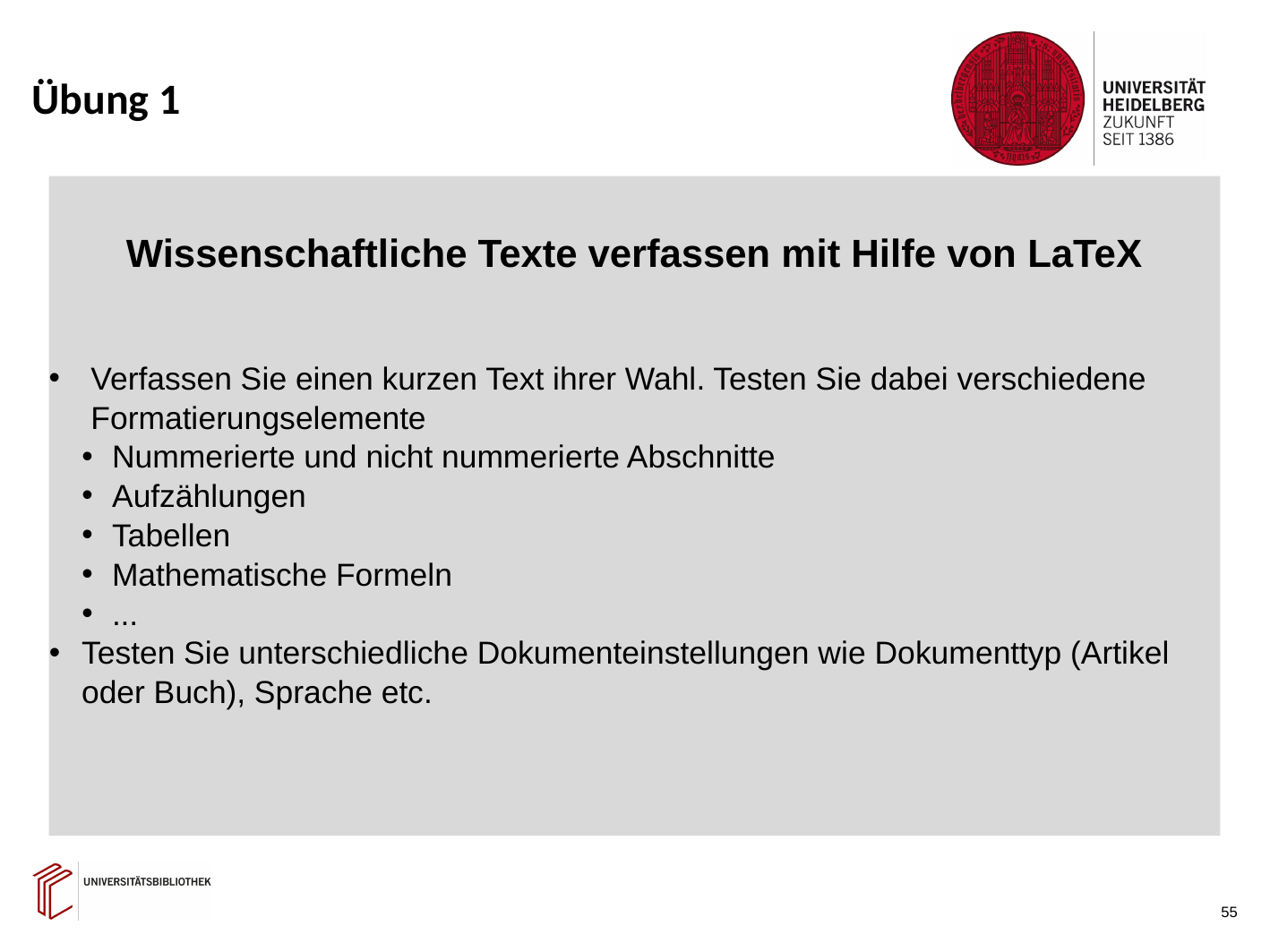

# Übung 1

Wissenschaftliche Texte verfassen mit Hilfe von LaTeX

Verfassen Sie einen kurzen Text ihrer Wahl. Testen Sie dabei verschiedene Formatierungselemente
Nummerierte und nicht nummerierte Abschnitte
Aufzählungen
Tabellen
Mathematische Formeln
...
Testen Sie unterschiedliche Dokumenteinstellungen wie Dokumenttyp (Artikel oder Buch), Sprache etc.

55